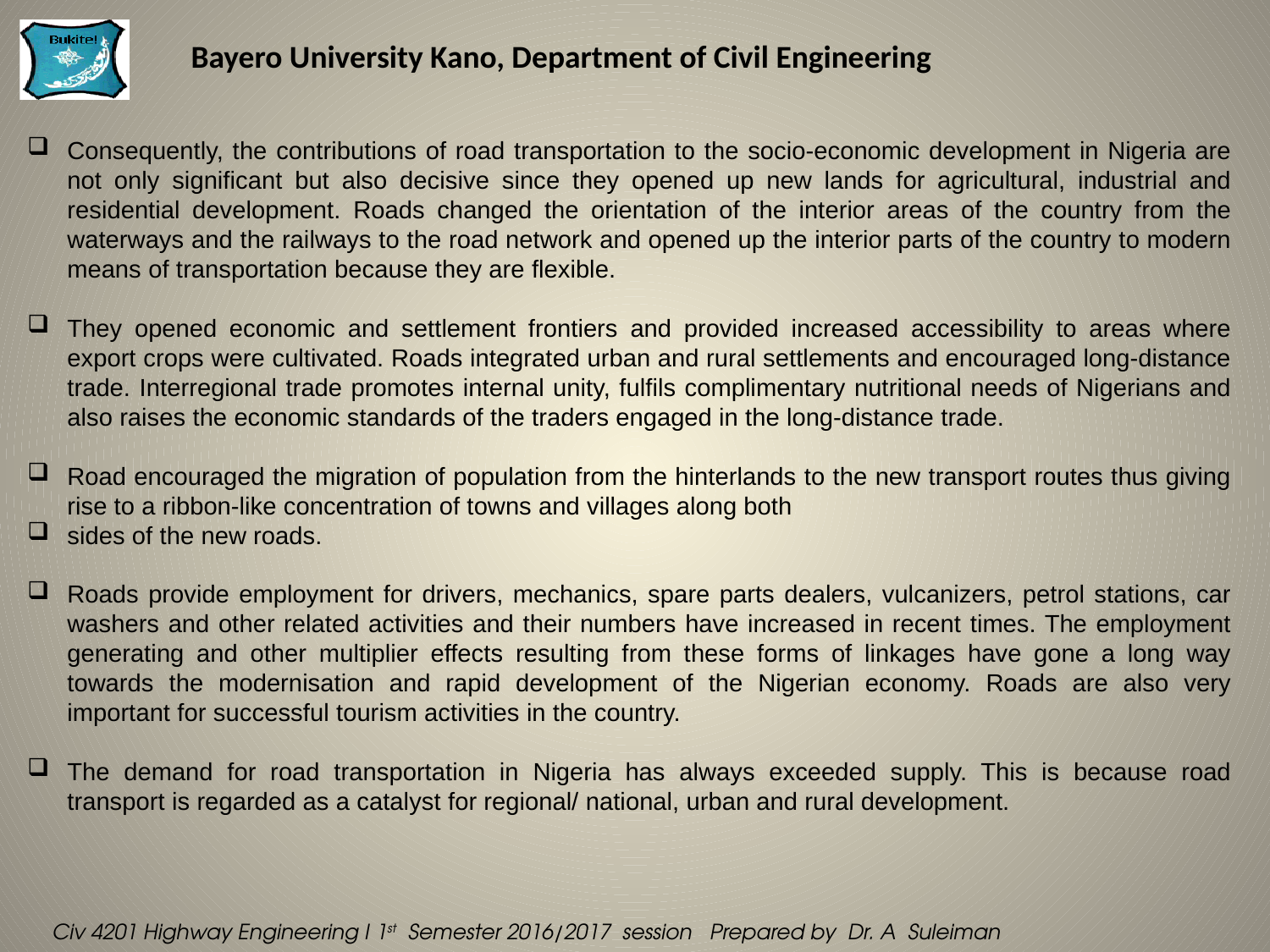

Consequently, the contributions of road transportation to the socio-economic development in Nigeria are not only significant but also decisive since they opened up new lands for agricultural, industrial and residential development. Roads changed the orientation of the interior areas of the country from the waterways and the railways to the road network and opened up the interior parts of the country to modern means of transportation because they are flexible.

They opened economic and settlement frontiers and provided increased accessibility to areas where export crops were cultivated. Roads integrated urban and rural settlements and encouraged long-distance trade. Interregional trade promotes internal unity, fulfils complimentary nutritional needs of Nigerians and also raises the economic standards of the traders engaged in the long-distance trade.

Road encouraged the migration of population from the hinterlands to the new transport routes thus giving rise to a ribbon-like concentration of towns and villages along both
sides of the new roads.

Roads provide employment for drivers, mechanics, spare parts dealers, vulcanizers, petrol stations, car washers and other related activities and their numbers have increased in recent times. The employment generating and other multiplier effects resulting from these forms of linkages have gone a long way towards the modernisation and rapid development of the Nigerian economy. Roads are also very important for successful tourism activities in the country.

The demand for road transportation in Nigeria has always exceeded supply. This is because road transport is regarded as a catalyst for regional/ national, urban and rural development.